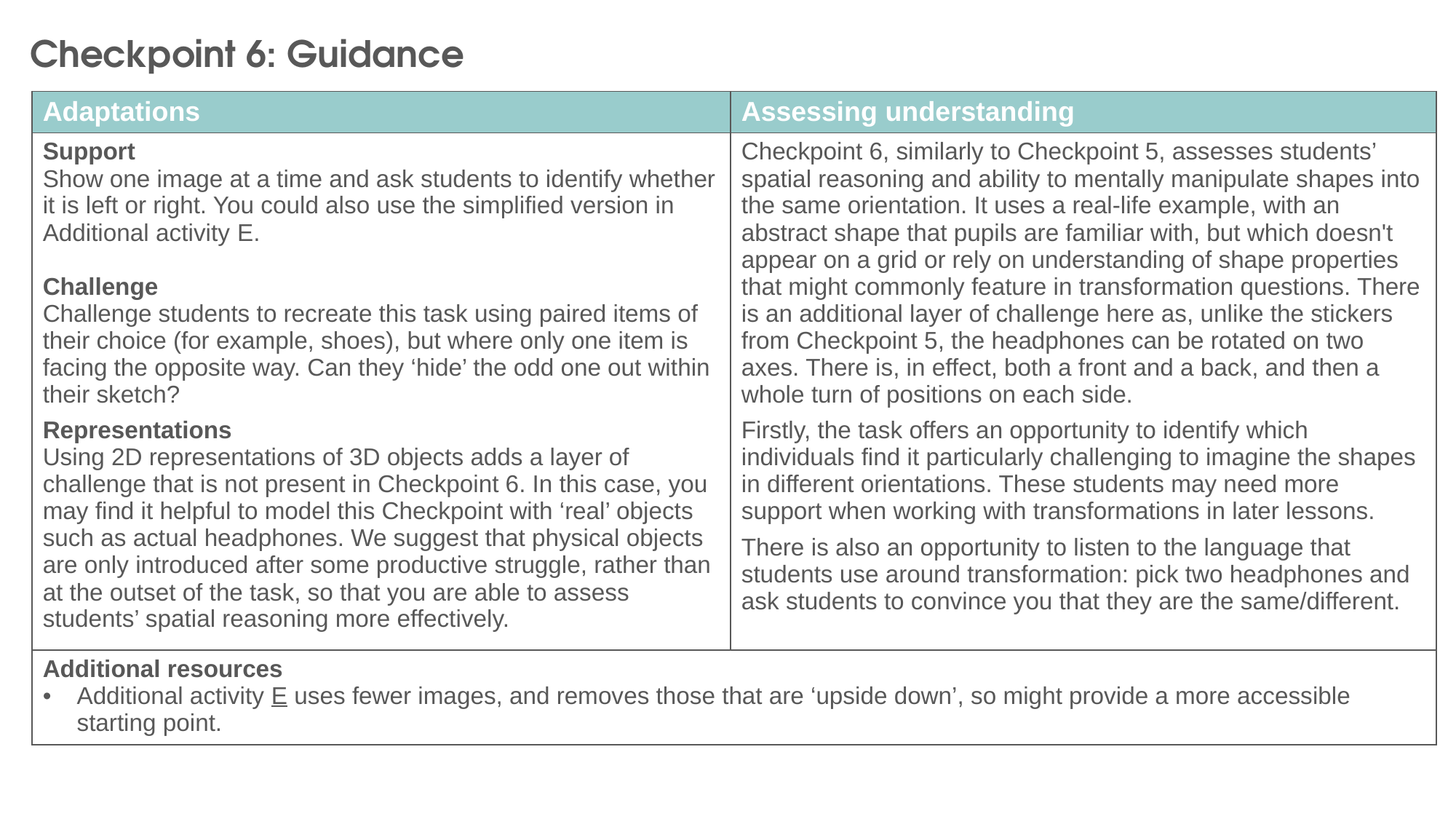

Checkpoint 6: Guidance
| Adaptations | Assessing understanding |
| --- | --- |
| Support Show one image at a time and ask students to identify whether it is left or right. You could also use the simplified version in Additional activity E. Challenge Challenge students to recreate this task using paired items of their choice (for example, shoes), but where only one item is facing the opposite way. Can they ‘hide’ the odd one out within their sketch? Representations Using 2D representations of 3D objects adds a layer of challenge that is not present in Checkpoint 6. In this case, you may find it helpful to model this Checkpoint with ‘real’ objects such as actual headphones. We suggest that physical objects are only introduced after some productive struggle, rather than at the outset of the task, so that you are able to assess students’ spatial reasoning more effectively. | Checkpoint 6, similarly to Checkpoint 5, assesses students’ spatial reasoning and ability to mentally manipulate shapes into the same orientation. It uses a real-life example, with an abstract shape that pupils are familiar with, but which doesn't appear on a grid or rely on understanding of shape properties that might commonly feature in transformation questions. There is an additional layer of challenge here as, unlike the stickers from Checkpoint 5, the headphones can be rotated on two axes. There is, in effect, both a front and a back, and then a whole turn of positions on each side. Firstly, the task offers an opportunity to identify which individuals find it particularly challenging to imagine the shapes in different orientations. These students may need more support when working with transformations in later lessons. There is also an opportunity to listen to the language that students use around transformation: pick two headphones and ask students to convince you that they are the same/different. |
| Additional resources Additional activity E uses fewer images, and removes those that are ‘upside down’, so might provide a more accessible starting point. |  |